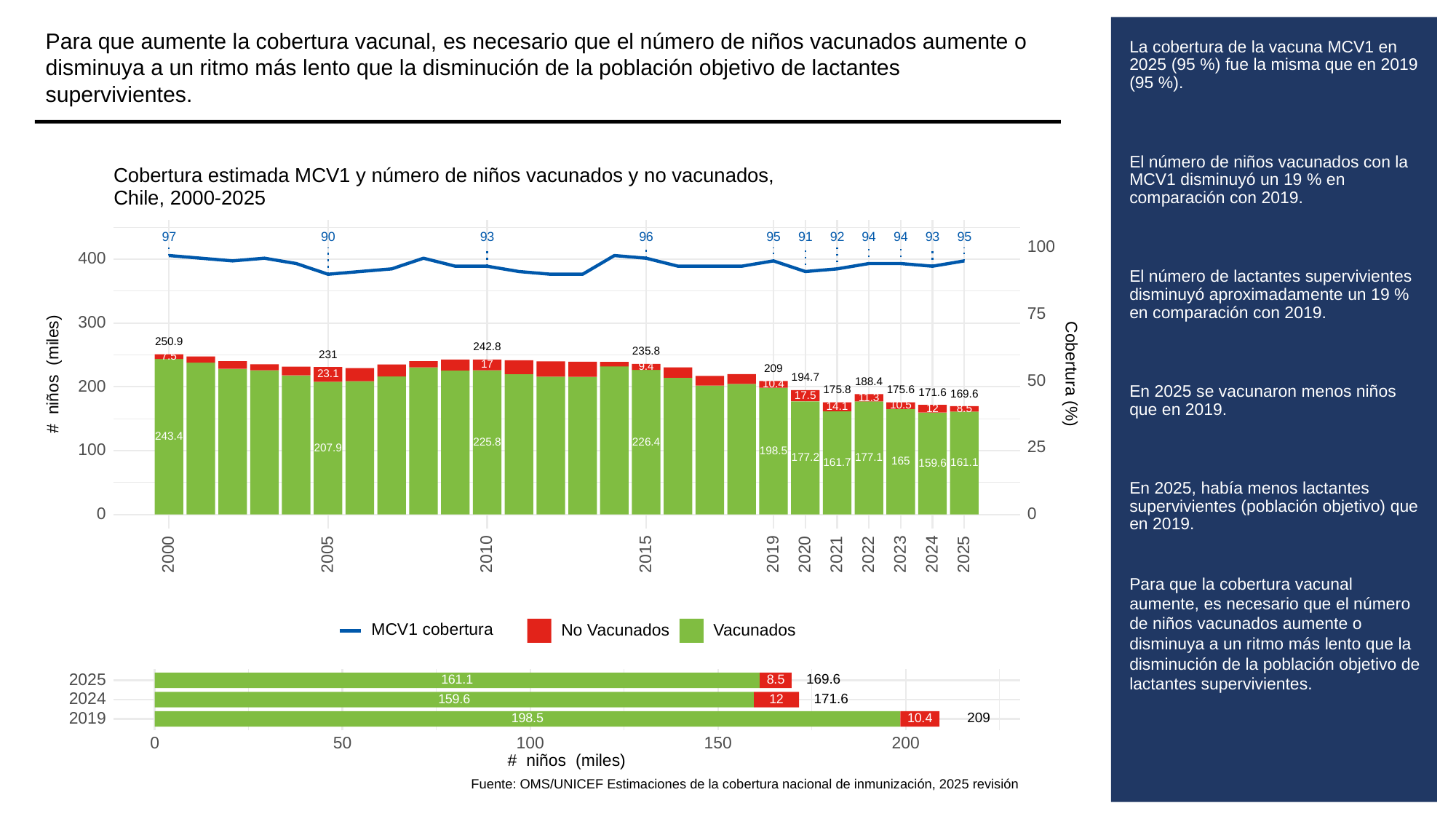

Para que aumente la cobertura vacunal, es necesario que el número de niños vacunados aumente o disminuya a un ritmo más lento que la disminución de la población objetivo de lactantes supervivientes.
# La cobertura de la vacuna MCV1 en 2025 (95 %) fue la misma que en 2019 (95 %).

El número de niños vacunados con la MCV1 disminuyó un 19 % en comparación con 2019.

El número de lactantes supervivientes disminuyó aproximadamente un 19 % en comparación con 2019.

En 2025 se vacunaron menos niños que en 2019.

En 2025, había menos lactantes supervivientes (población objetivo) que en 2019.

Para que la cobertura vacunal aumente, es necesario que el número de niños vacunados aumente o disminuya a un ritmo más lento que la disminución de la población objetivo de lactantes supervivientes.

Cobertura estimada MCV1 y número de niños vacunados y no vacunados,
Chile, 2000-2025

93
93
97
90
96
95
91
92
94
94
95
100

400

75
300

250.9
242.8
235.8
231
7.5

17

9.4

209

#  niños  (miles)
Cobertura (%)

23.1

194.7

50

188.4
10.4
200

175.8
175.6

171.6
169.6

17.5
11.3

10.5

14.1
12
8.5

243.4
226.4
225.8
25
207.9
100
198.5

177.2
177.1
165
161.7
161.1
159.6

0
0

2023
2000
2005
2010
2015
2019
2020
2021
2022
2024
2025

MCV1 cobertura
No Vacunados
Vacunados

2025
169.6
161.1
8.5

2024
171.6
159.6
12

2019
209
198.5
10.4

0
50
100
150
200
#  niños  (miles)
Fuente: OMS/UNICEF Estimaciones de la cobertura nacional de inmunización, 2025 revisión